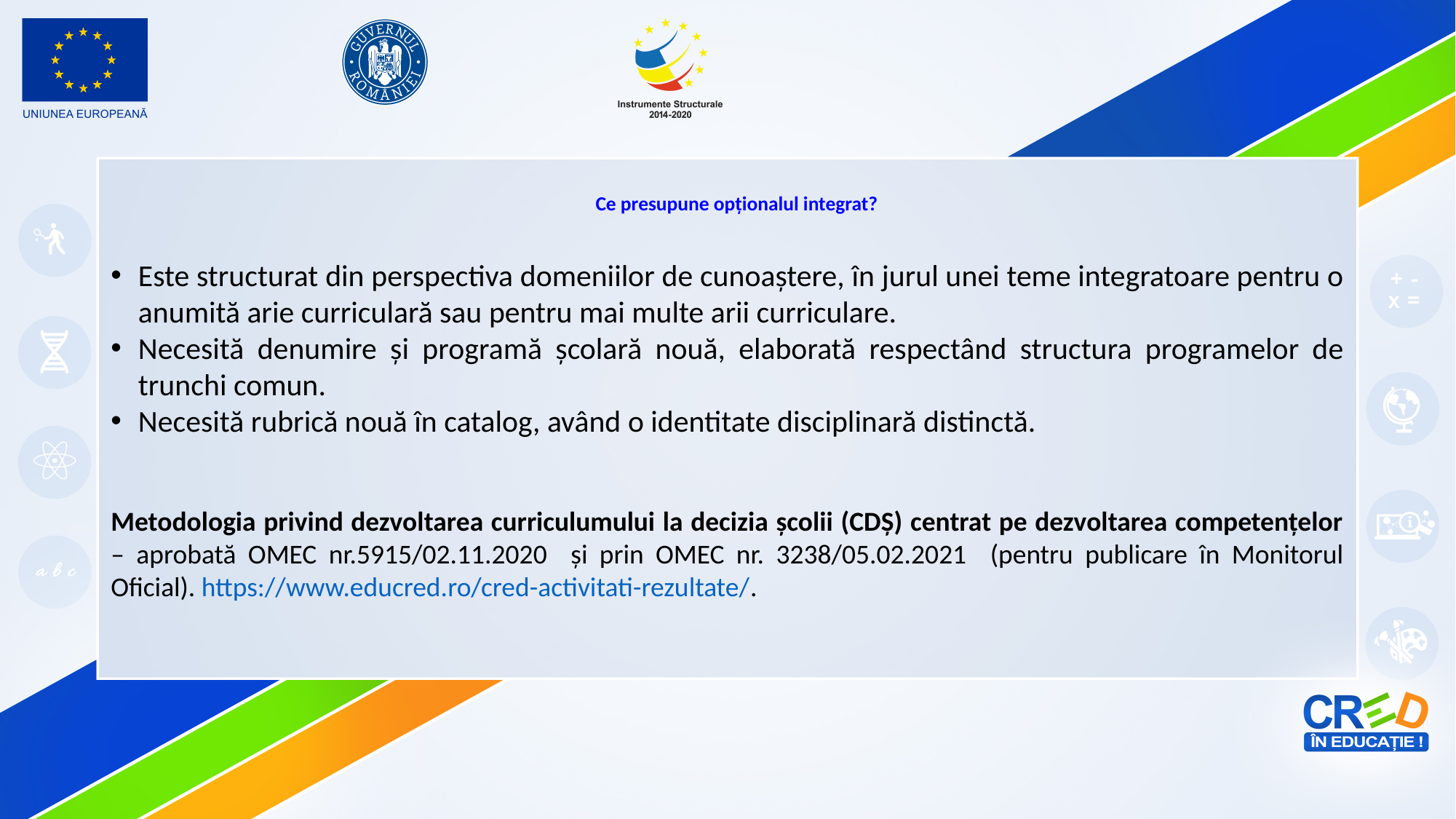

# Ce presupune opționalul integrat?

Este structurat din perspectiva domeniilor de cunoaștere, în jurul unei teme integratoare pentru o anumită arie curriculară sau pentru mai multe arii curriculare.
Necesită denumire și programă școlară nouă, elaborată respectând structura programelor de trunchi comun.
Necesită rubrică nouă în catalog, având o identitate disciplinară distinctă.

Metodologia privind dezvoltarea curriculumului la decizia școlii (CDȘ) centrat pe dezvoltarea competențelor – aprobată OMEC nr.5915/02.11.2020  și prin OMEC nr. 3238/05.02.2021  (pentru publicare în Monitorul Oficial). https://www.educred.ro/cred-activitati-rezultate/.